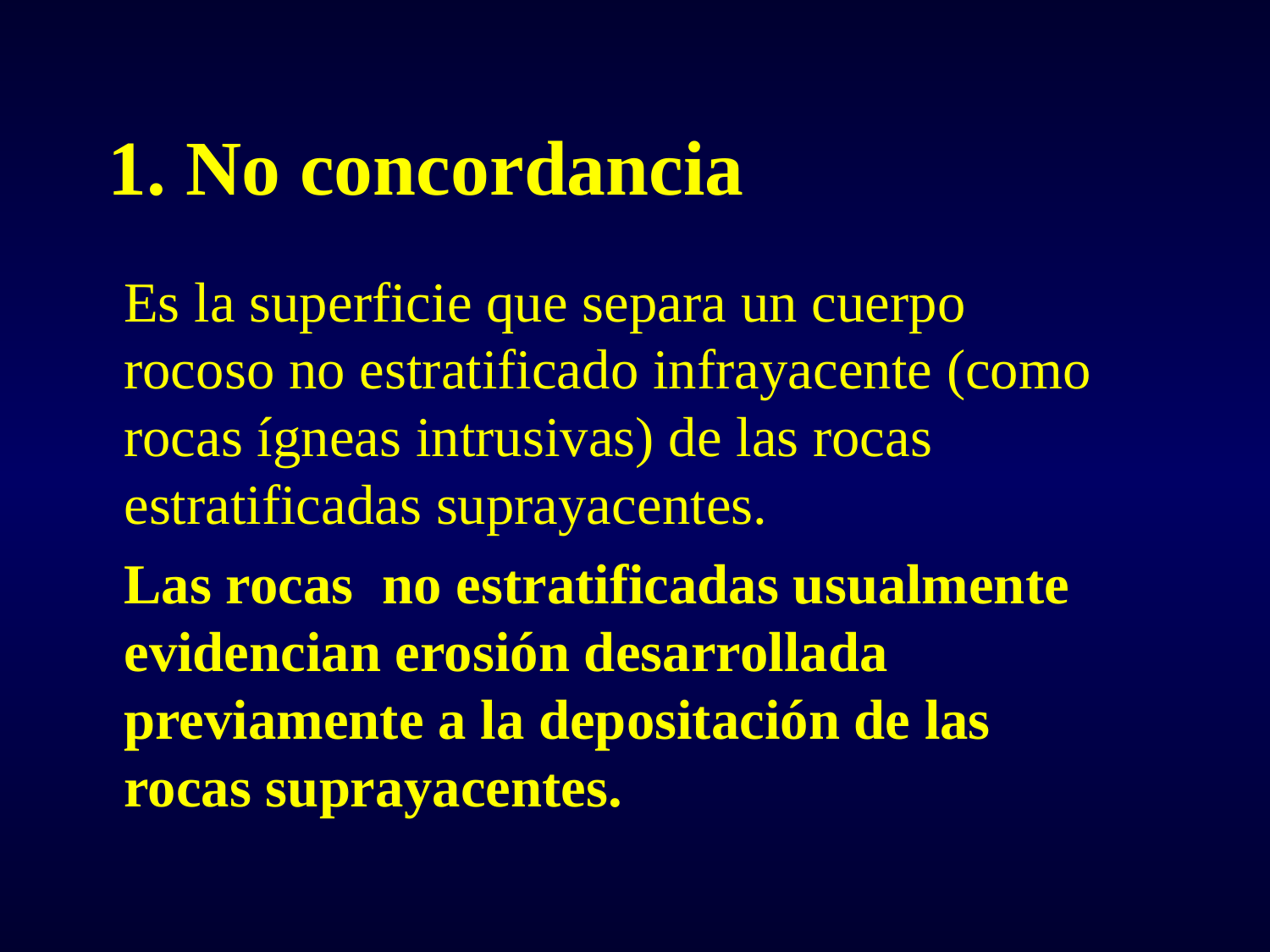

# 1. No concordancia

	Es la superficie que separa un cuerpo rocoso no estratificado infrayacente (como rocas ígneas intrusivas) de las rocas estratificadas suprayacentes.
	Las rocas  no estratificadas usualmente evidencian erosión desarrollada previamente a la depositación de las rocas suprayacentes.